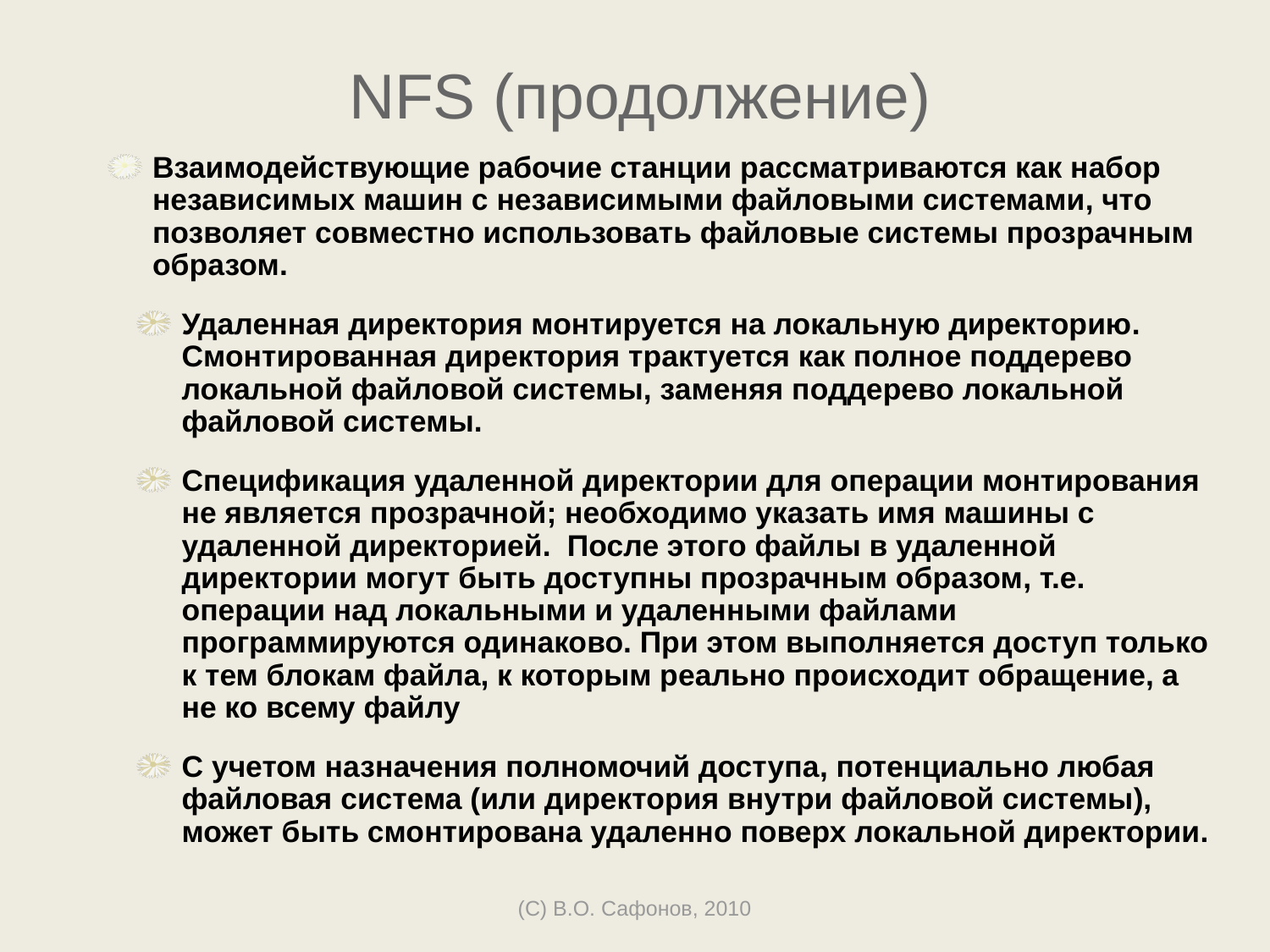

# NFS (продолжение)
Взаимодействующие рабочие станции рассматриваются как набор независимых машин с независимыми файловыми системами, что позволяет совместно использовать файловые системы прозрачным образом.
Удаленная директория монтируется на локальную директорию.  Смонтированная директория трактуется как полное поддерево локальной файловой системы, заменяя поддерево локальной файловой системы.
Спецификация удаленной директории для операции монтирования не является прозрачной; необходимо указать имя машины с удаленной директорией.  После этого файлы в удаленной директории могут быть доступны прозрачным образом, т.е. операции над локальными и удаленными файлами программируются одинаково. При этом выполняется доступ только к тем блокам файла, к которым реально происходит обращение, а не ко всему файлу
С учетом назначения полномочий доступа, потенциально любая файловая система (или директория внутри файловой системы), может быть смонтирована удаленно поверх локальной директории.

(C) В.О. Сафонов, 2010